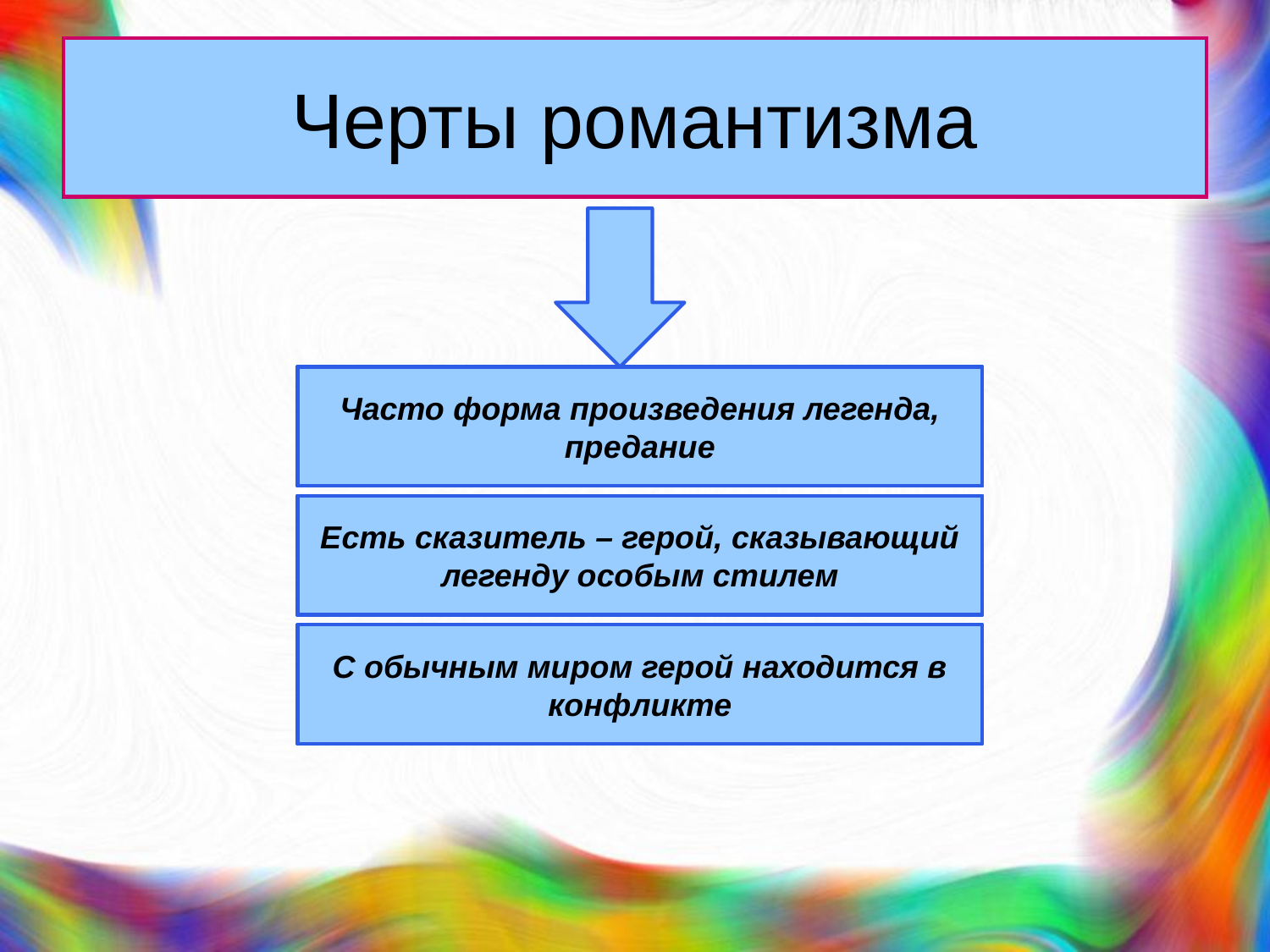

# Черты романтизма

Герой-одиночка, на голову выше остальных
Равных ищет в экзотической среде: среди цыган, горцев
Часто форма произведения легенда, предание
Он не видит вокруг себя равных, поэтому ищет их в другой среде
Мир романтизма яркий, контрастный
Есть сказитель – герой, сказывающий легенду особым стилем
Среда поэтому должна быть необычной: море, горы, небо
С обычным миром герой находится в конфликте